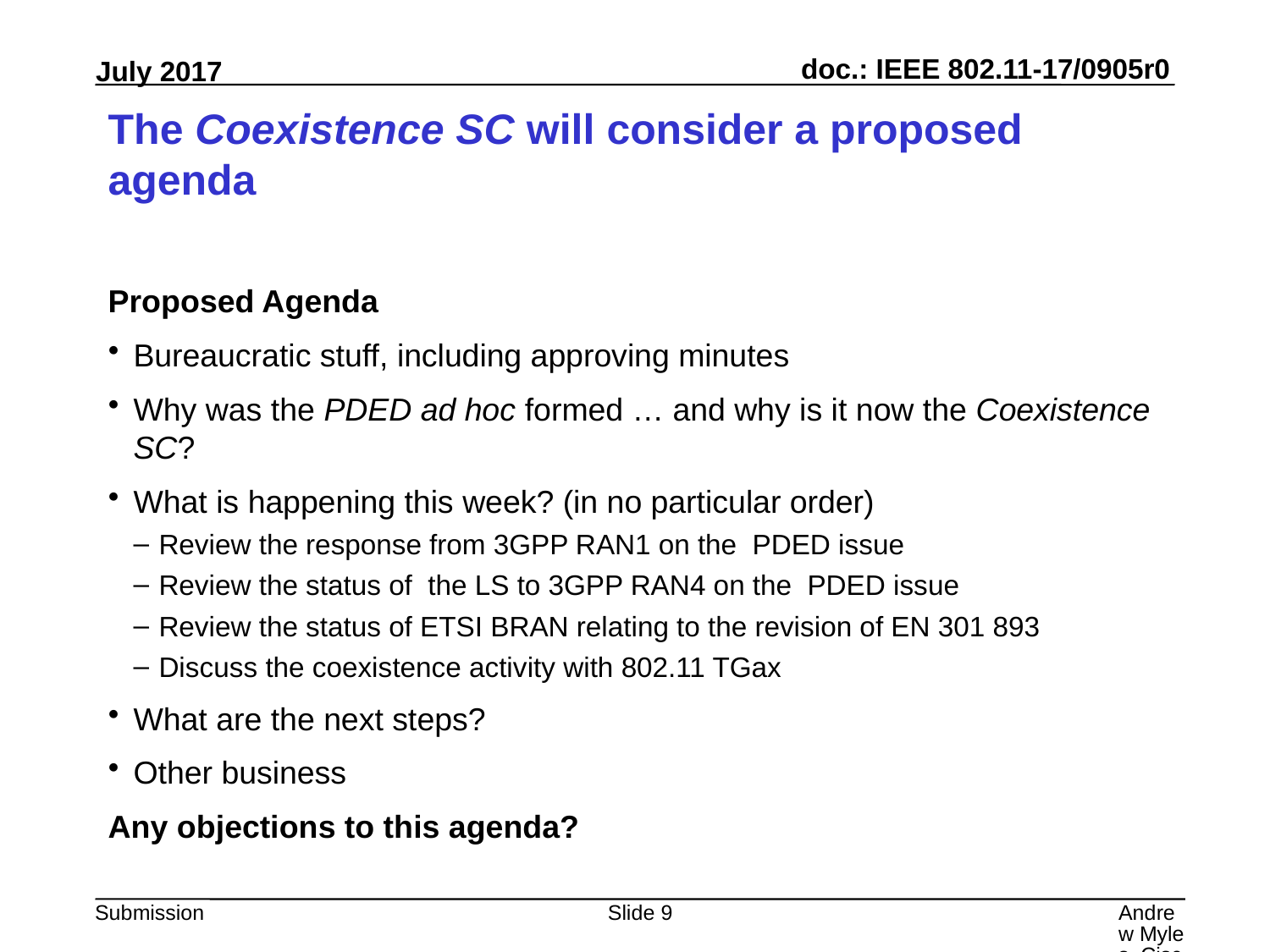

# The Coexistence SC will consider a proposed agenda
Proposed Agenda
Bureaucratic stuff, including approving minutes
Why was the PDED ad hoc formed … and why is it now the Coexistence SC?
What is happening this week? (in no particular order)
Review the response from 3GPP RAN1 on the  PDED issue
Review the status of  the LS to 3GPP RAN4 on the  PDED issue
Review the status of ETSI BRAN relating to the revision of EN 301 893
Discuss the coexistence activity with 802.11 TGax
What are the next steps?
Other business
Any objections to this agenda?
Slide 9
Andrew Myles, Cisco